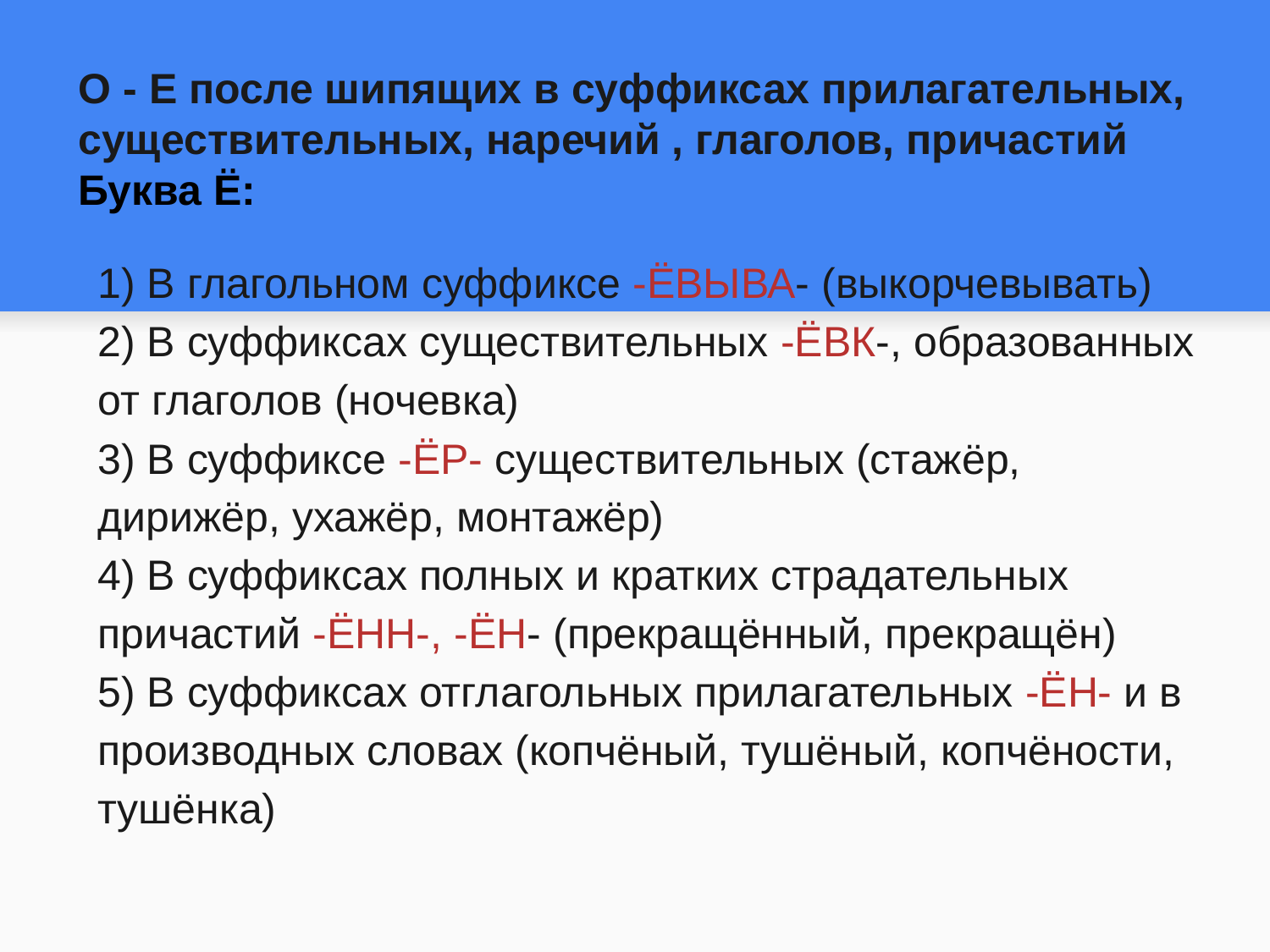

# О - Е после шипящих в суффиксах прилагательных, существительных, наречий , глаголов, причастий Буква Ё:
1) В глагольном суффиксе -ЁВЫВА- (выкорчевывать) 
2) В суффиксах существительных -ЁВК-, образованных от глаголов (ночевка) 
3) В суффиксе -ЁР- существительных (стажёр, дирижёр, ухажёр, монтажёр) 
4) В суффиксах полных и кратких страдательных причастий -ЁНН-, -ЁН- (прекращённый, прекращён) 
5) В суффиксах отглагольных прилагательных -ЁН- и в производных словах (копчёный, тушёный, копчёности, тушёнка)